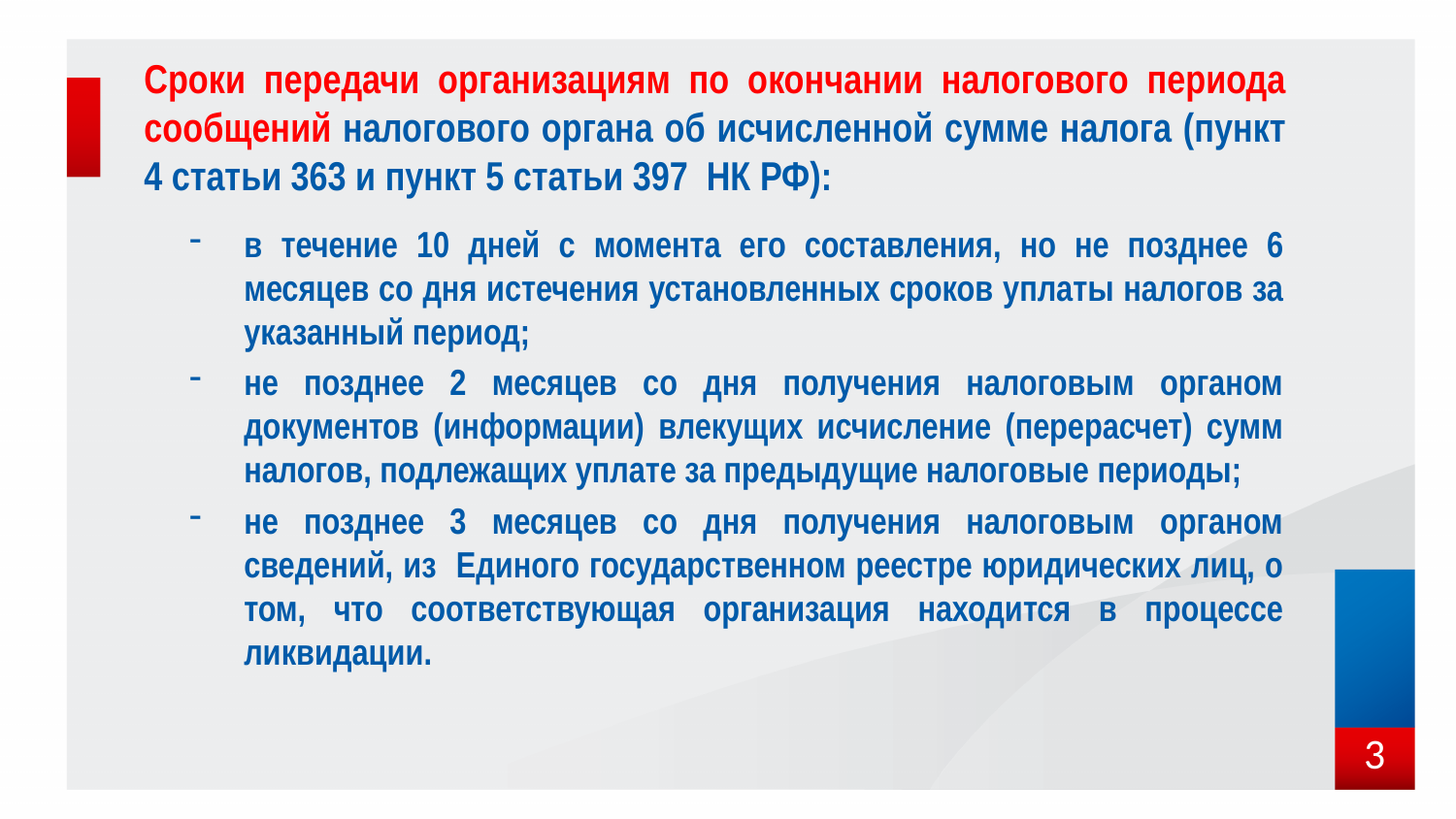

# Сроки передачи организациям по окончании налогового периода сообщений налогового органа об исчисленной сумме налога (пункт 4 статьи 363 и пункт 5 статьи 397  НК РФ):
в течение 10 дней с момента его составления, но не позднее 6 месяцев со дня истечения установленных сроков уплаты налогов за указанный период;
не позднее 2 месяцев со дня получения налоговым органом документов (информации) влекущих исчисление (перерасчет) сумм налогов, подлежащих уплате за предыдущие налоговые периоды;
не позднее 3 месяцев со дня получения налоговым органом сведений, из  Единого государственном реестре юридических лиц, о том, что соответствующая организация находится в процессе ликвидации.
3